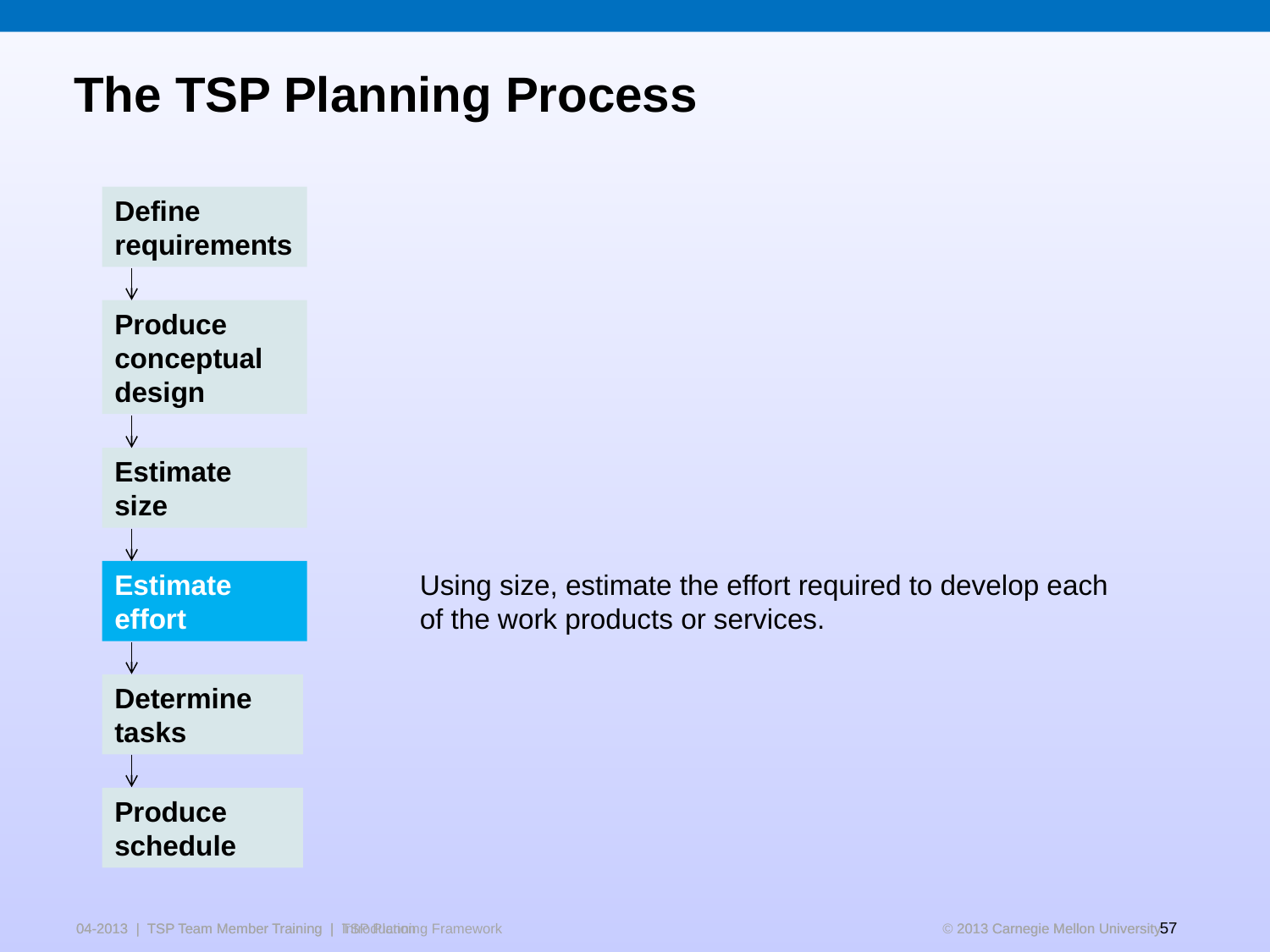

# The TSP Planning Process
Define
requirements
Produce
conceptual
design
Estimate
size
Estimate
effort
Using size, estimate the effort required to develop each
of the work products or services.
Determine
tasks
Produce
schedule